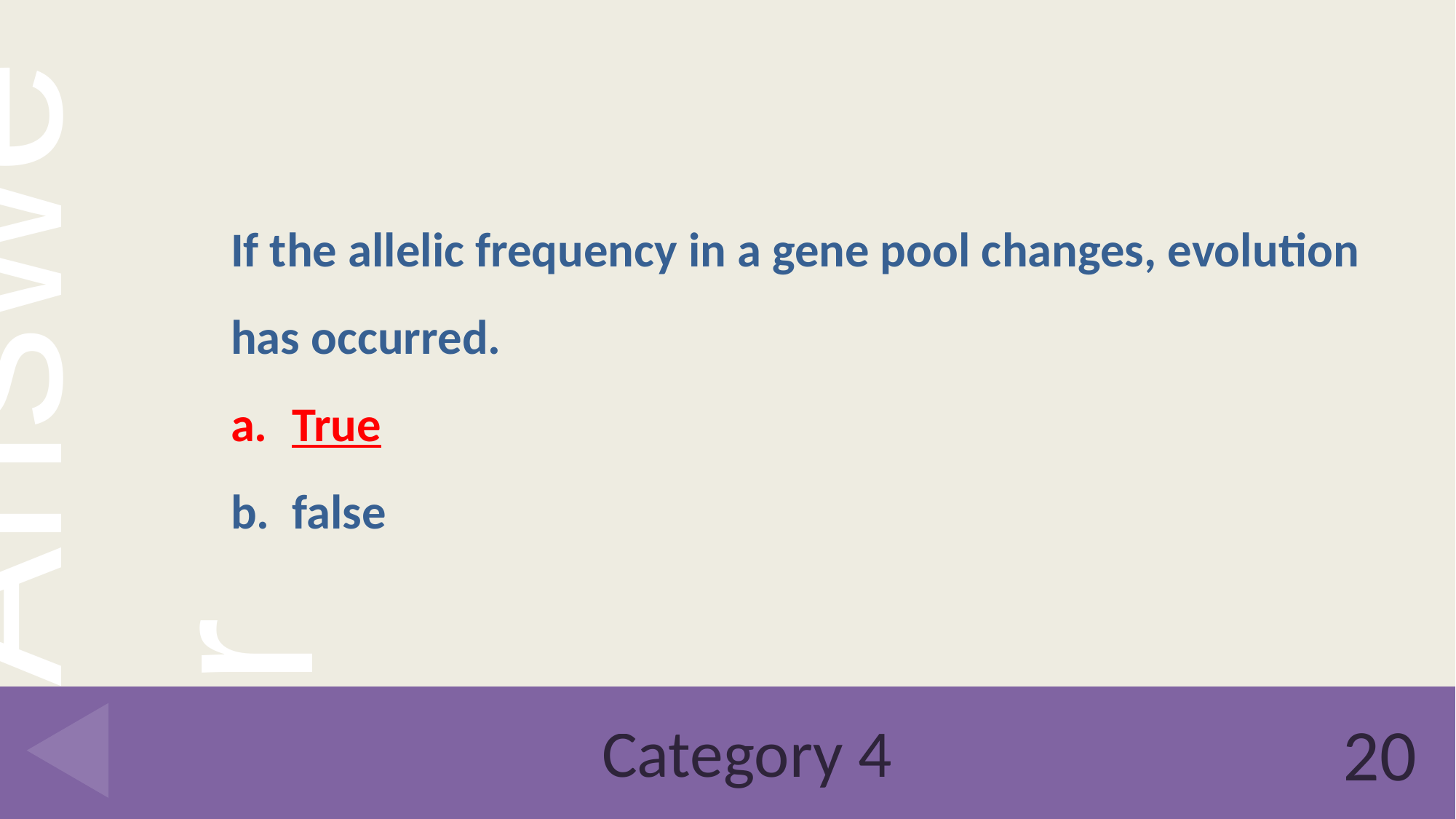

If the allelic frequency in a gene pool changes, evolution has occurred.
True
false
# Category 4
20